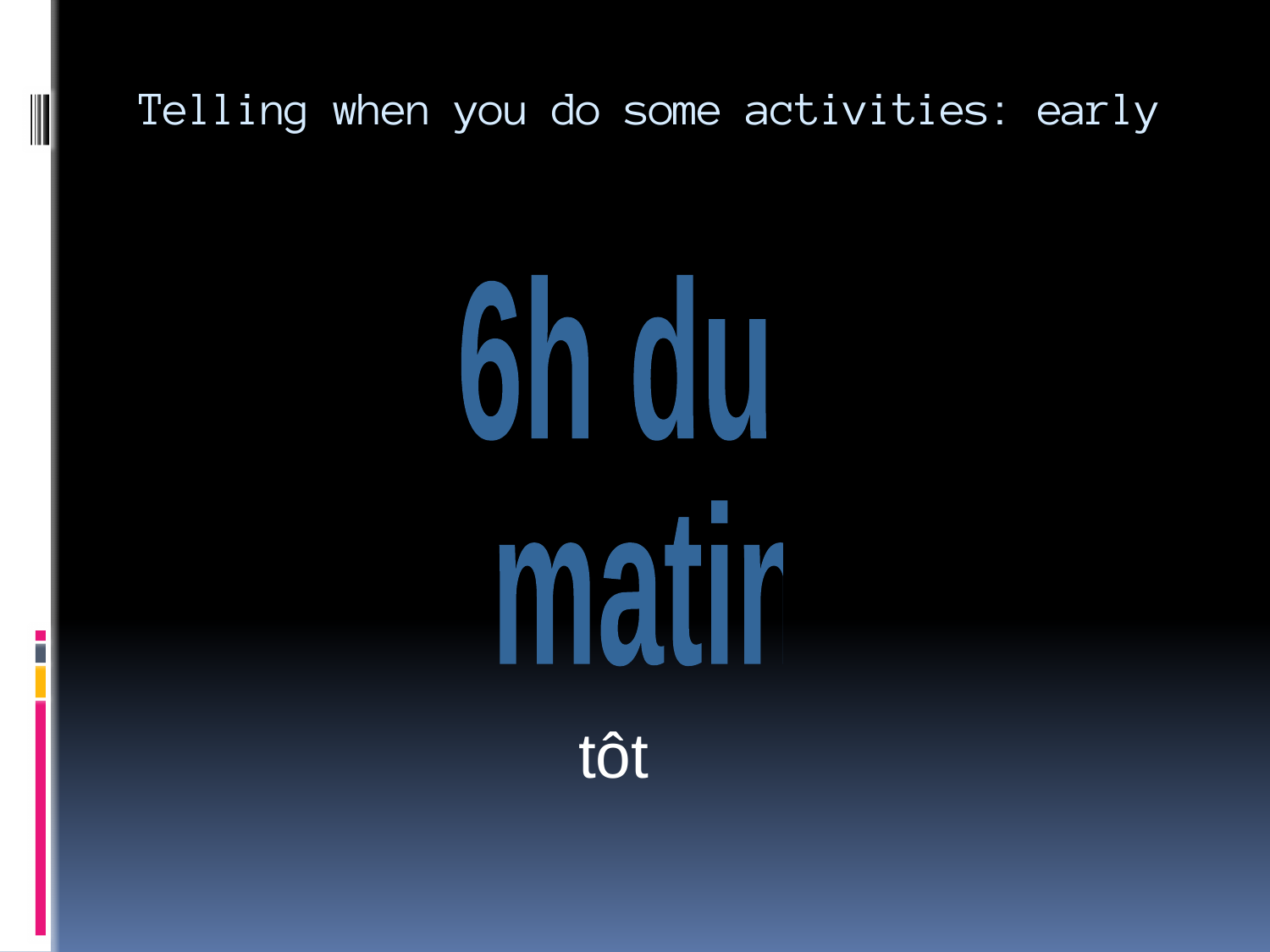

# Telling when you do some activities: early
6h du
 matin
tôt